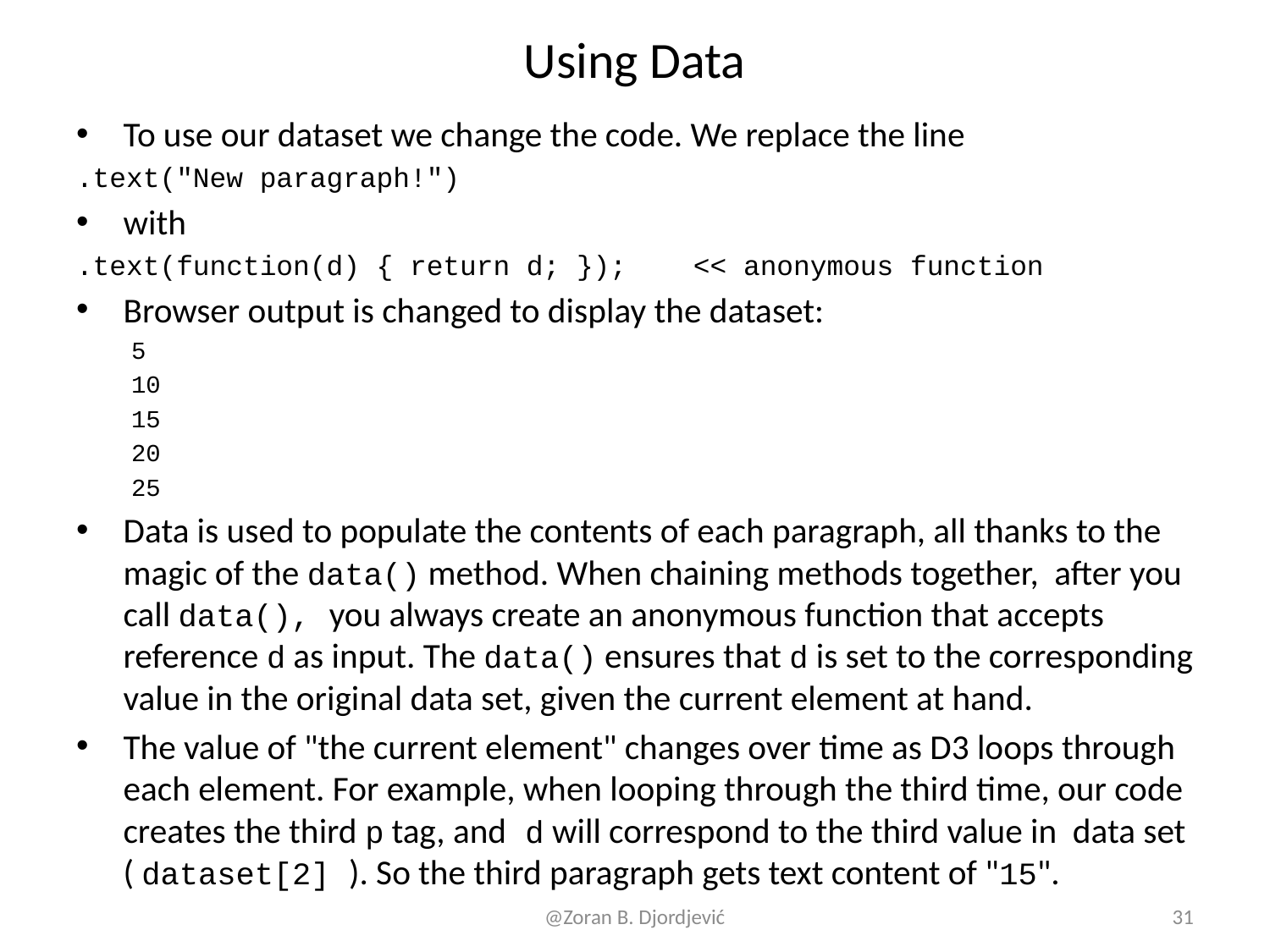

# Using Data
To use our dataset we change the code. We replace the line
.text("New paragraph!")
with
.text(function(d) { return d; });    << anonymous function
Browser output is changed to display the dataset:
5
10
15
20
25
Data is used to populate the contents of each paragraph, all thanks to the magic of the data() method. When chaining methods together,  after you call data(), you always create an anonymous function that accepts reference d as input. The data() ensures that d is set to the corresponding value in the original data set, given the current element at hand.
The value of "the current element" changes over time as D3 loops through each element. For example, when looping through the third time, our code creates the third p tag, and d will correspond to the third value in  data set ( dataset[2] ). So the third paragraph gets text content of "15".

@Zoran B. Djordjević
31